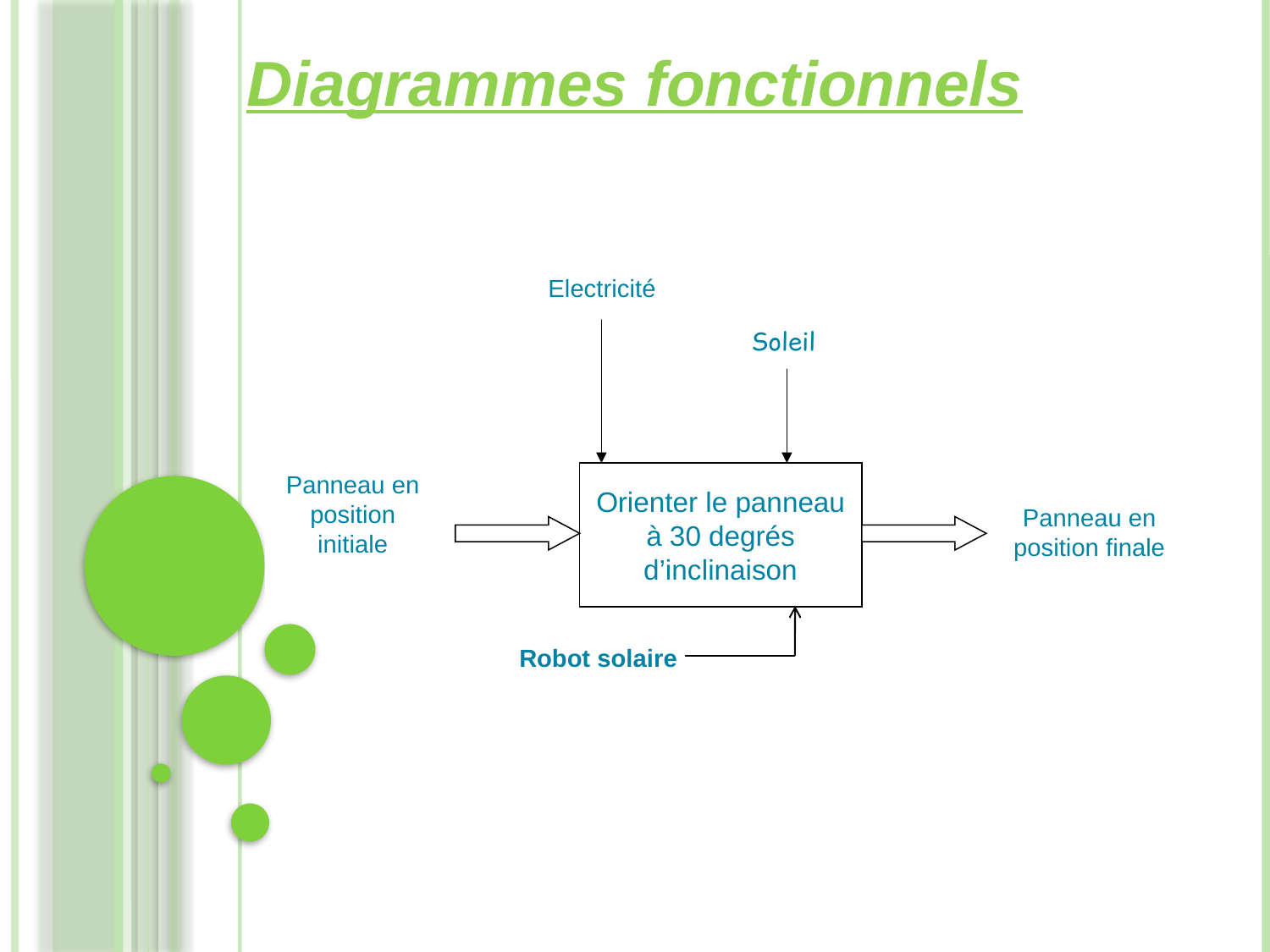

Diagrammes fonctionnels
Electricité
Soleil
Panneau en position initiale
Panneau en position finale
Orienter le panneau à 30 degrés d’inclinaison

Robot solaire